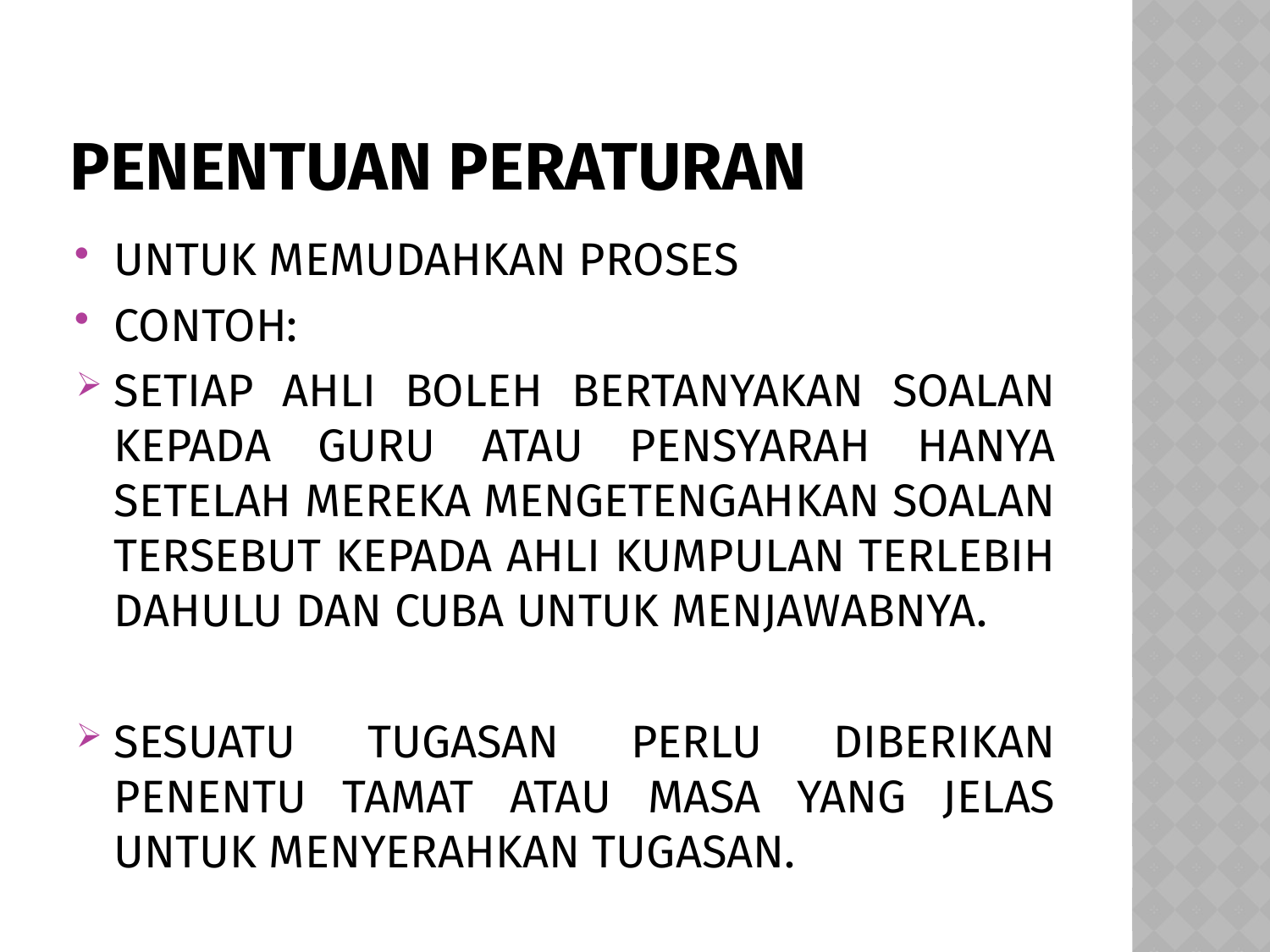

# PENENTUAN PERATURAN
UNTUK MEMUDAHKAN PROSES
CONTOH:
SETIAP AHLI BOLEH BERTANYAKAN SOALAN KEPADA GURU ATAU PENSYARAH HANYA SETELAH MEREKA MENGETENGAHKAN SOALAN TERSEBUT KEPADA AHLI KUMPULAN TERLEBIH DAHULU DAN CUBA UNTUK MENJAWABNYA.

SESUATU TUGASAN PERLU DIBERIKAN PENENTU TAMAT ATAU MASA YANG JELAS UNTUK MENYERAHKAN TUGASAN.